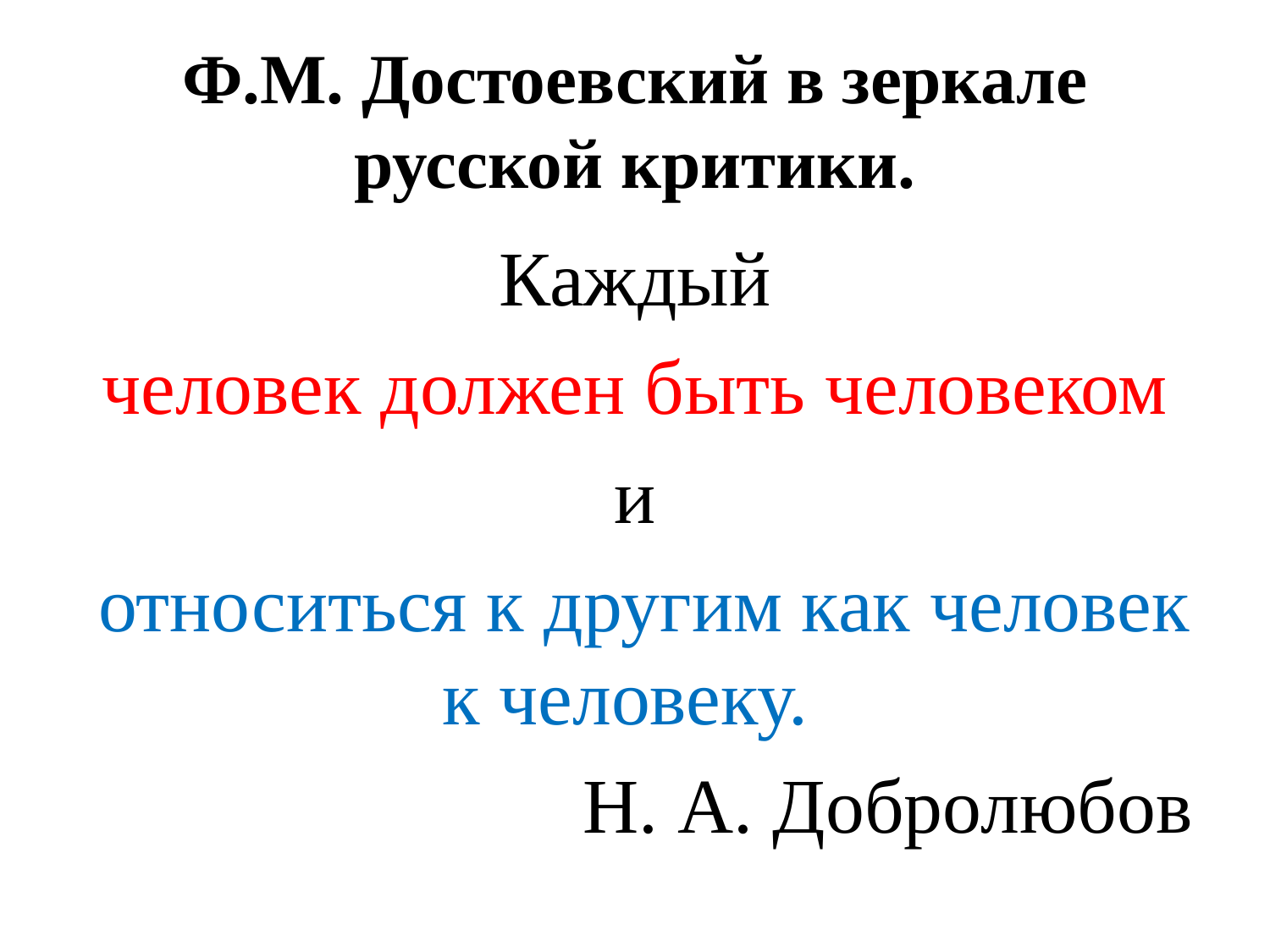

# Ф.М. Достоевский в зеркале русской критики.
Каждый
 человек должен быть человеком
и
 относиться к другим как человек к человеку.
                          Н. А. Добролюбов